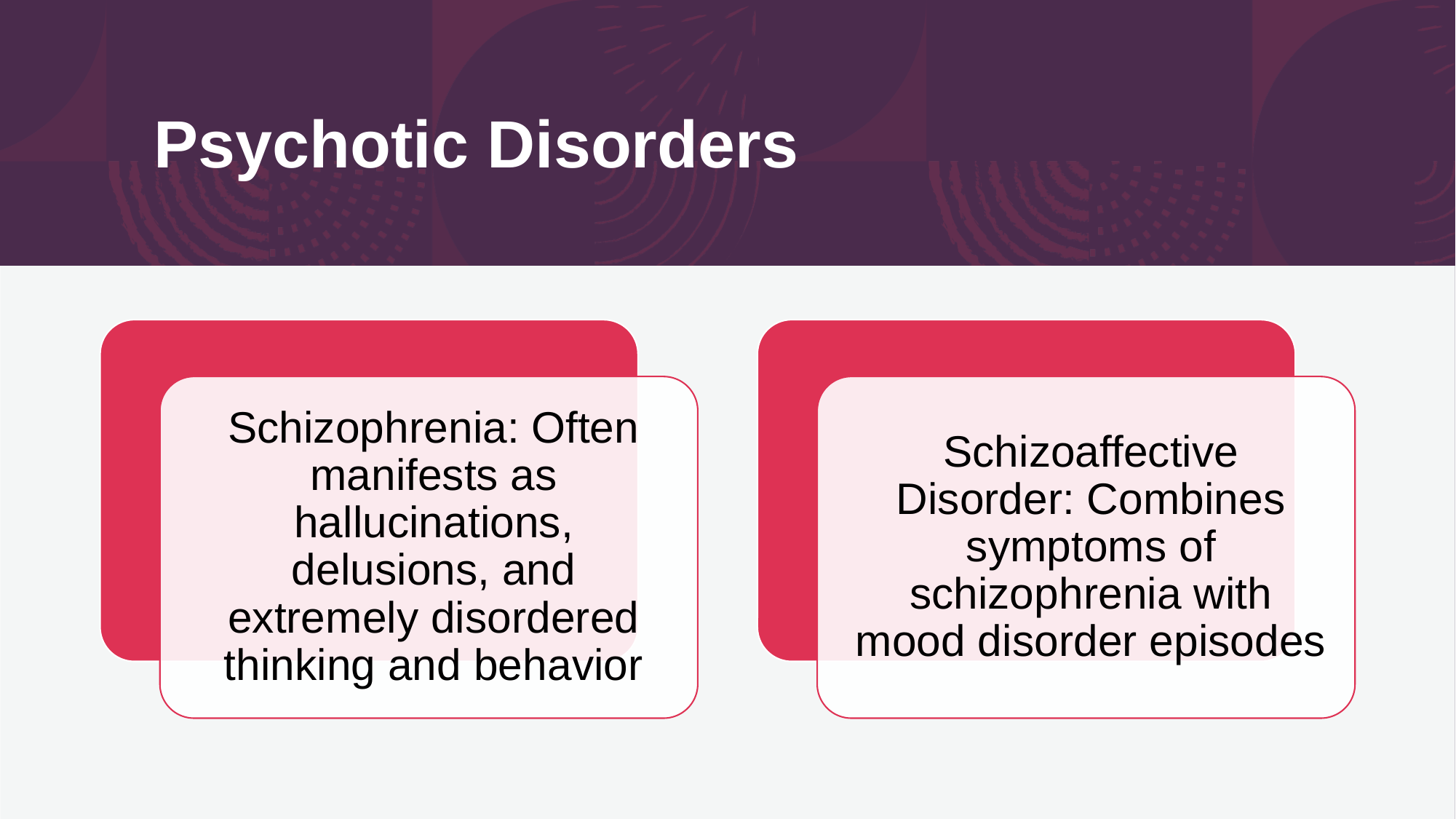

# Psychotic Disorders
Schizophrenia: Often manifests as hallucinations, delusions, and extremely disordered thinking and behavior
Schizoaffective Disorder: Combines symptoms of schizophrenia with mood disorder episodes